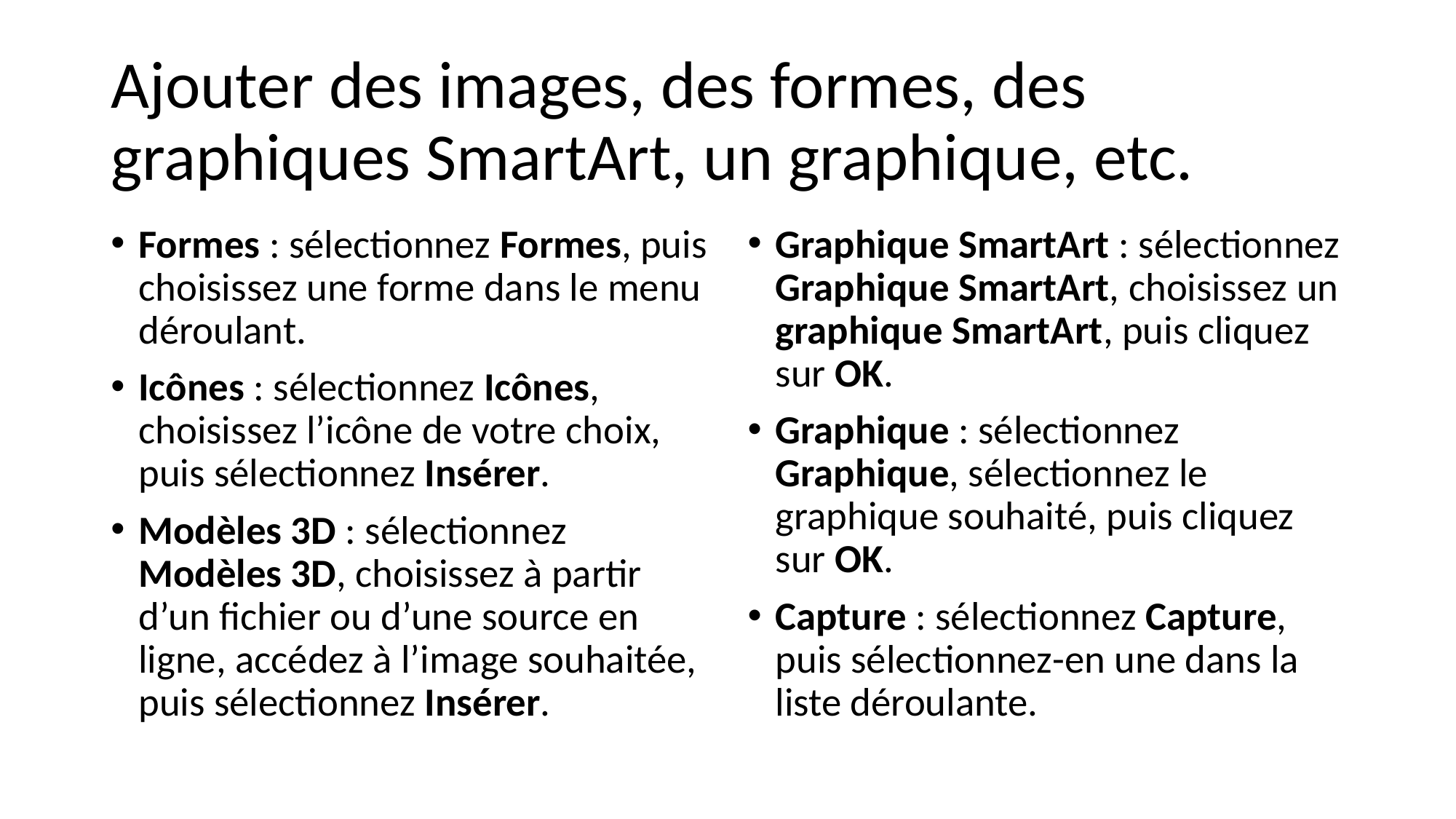

# Ajouter des images, des formes, des graphiques SmartArt, un graphique, etc.
Formes : sélectionnez Formes, puis choisissez une forme dans le menu déroulant.
Icônes : sélectionnez Icônes, choisissez l’icône de votre choix, puis sélectionnez Insérer.
Modèles 3D : sélectionnez Modèles 3D, choisissez à partir d’un fichier ou d’une source en ligne, accédez à l’image souhaitée, puis sélectionnez Insérer.

Graphique SmartArt : sélectionnez Graphique SmartArt, choisissez un graphique SmartArt, puis cliquez sur OK.
Graphique : sélectionnez Graphique, sélectionnez le graphique souhaité, puis cliquez sur OK.
Capture : sélectionnez Capture, puis sélectionnez-en une dans la liste déroulante.